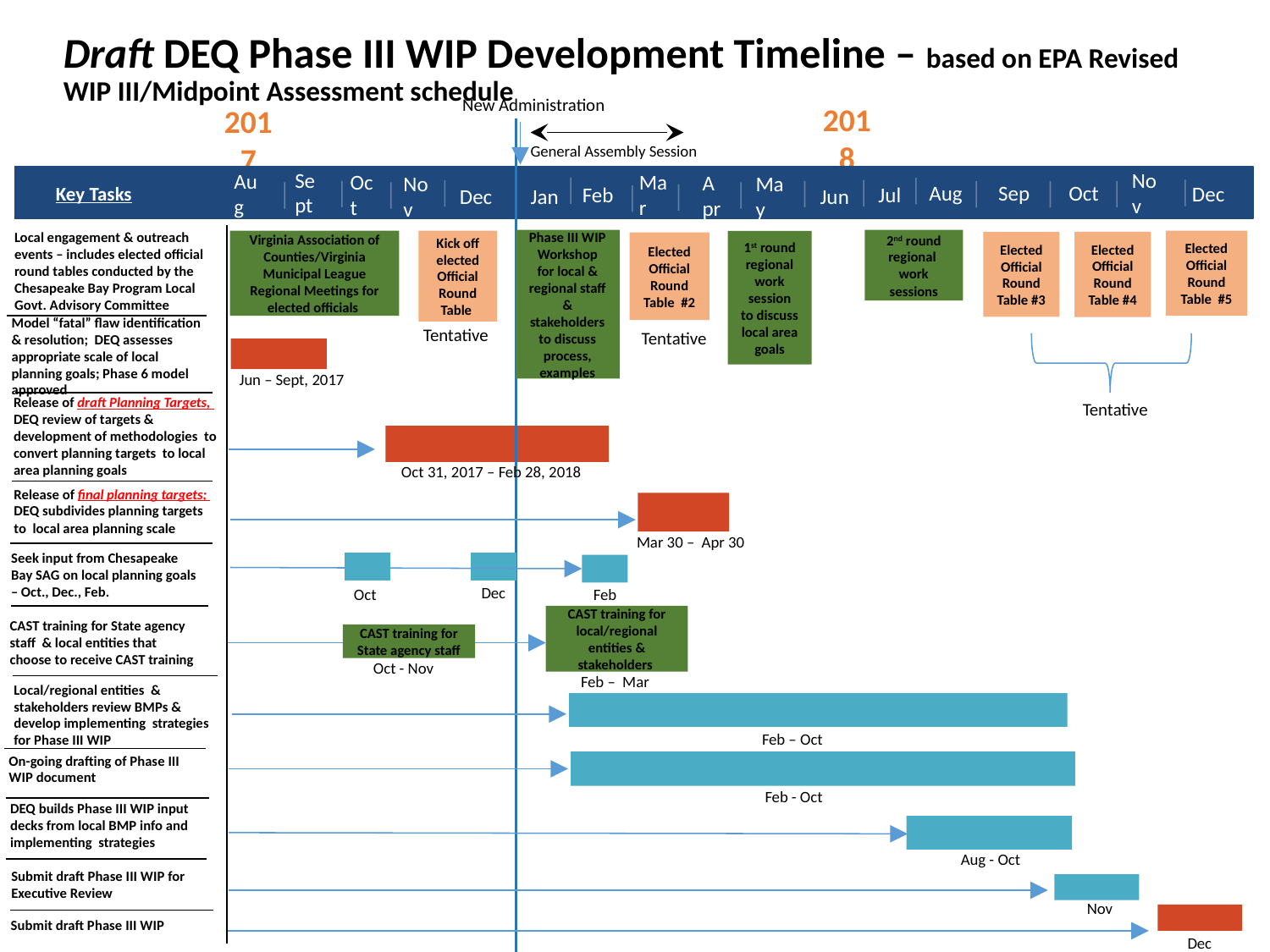

# Draft DEQ Phase III WIP Development Timeline – based on EPA Revised WIP III/Midpoint Assessment schedule
New Administration
2018
2017
General Assembly Session

Aug
Sept
Oct
Nov
Sep
Aug
Dec
Oct
Key Tasks
Feb
Mar
Jul
Apr
Dec
Nov
Jan
Jun
May
Local engagement & outreach events – includes elected official round tables conducted by the Chesapeake Bay Program Local Govt. Advisory Committee
Phase III WIP Workshop for local & regional staff & stakeholders to discuss process, examples
2nd round regional  work sessions
Virginia Association of Counties/Virginia Municipal League Regional Meetings for elected officials
Kick off elected Official Round
Table
Elected Official Round
Table  #5
1st round regional work session to discuss local area goals
Elected Official Round
Table #4
Elected Official Round
Table #3
Elected Official Round
Table  #2

Tentative
Tentative
Model “fatal” flaw identification & resolution;  DEQ assesses  appropriate scale of local planning goals; Phase 6 model approved

Jun – Sept, 2017
Tentative
Release of draft Planning Targets,  DEQ review of targets & development of methodologies  to convert planning targets  to local area planning goals

Oct 31, 2017 – Feb 28, 2018
Release of final planning targets;  DEQ subdivides planning targets to  local area planning scale

Mar 30 –  Apr 30
Seek input from Chesapeake Bay SAG on local planning goals – Oct., Dec., Feb.

Dec
Oct
Feb
CAST training for local/regional entities & stakeholders
CAST training for State agency staff  & local entities that choose to receive CAST training
CAST training for State agency staff
Oct - Nov
Feb –  Mar
Local/regional entities  & stakeholders review BMPs & develop implementing  strategies for Phase III WIP

Feb – Oct

On-going drafting of Phase III WIP document
Feb - Oct
DEQ builds Phase III WIP input decks from local BMP info and implementing  strategies

Aug - Oct
Submit draft Phase III WIP for Executive Review

Nov

Submit draft Phase III WIP
Dec